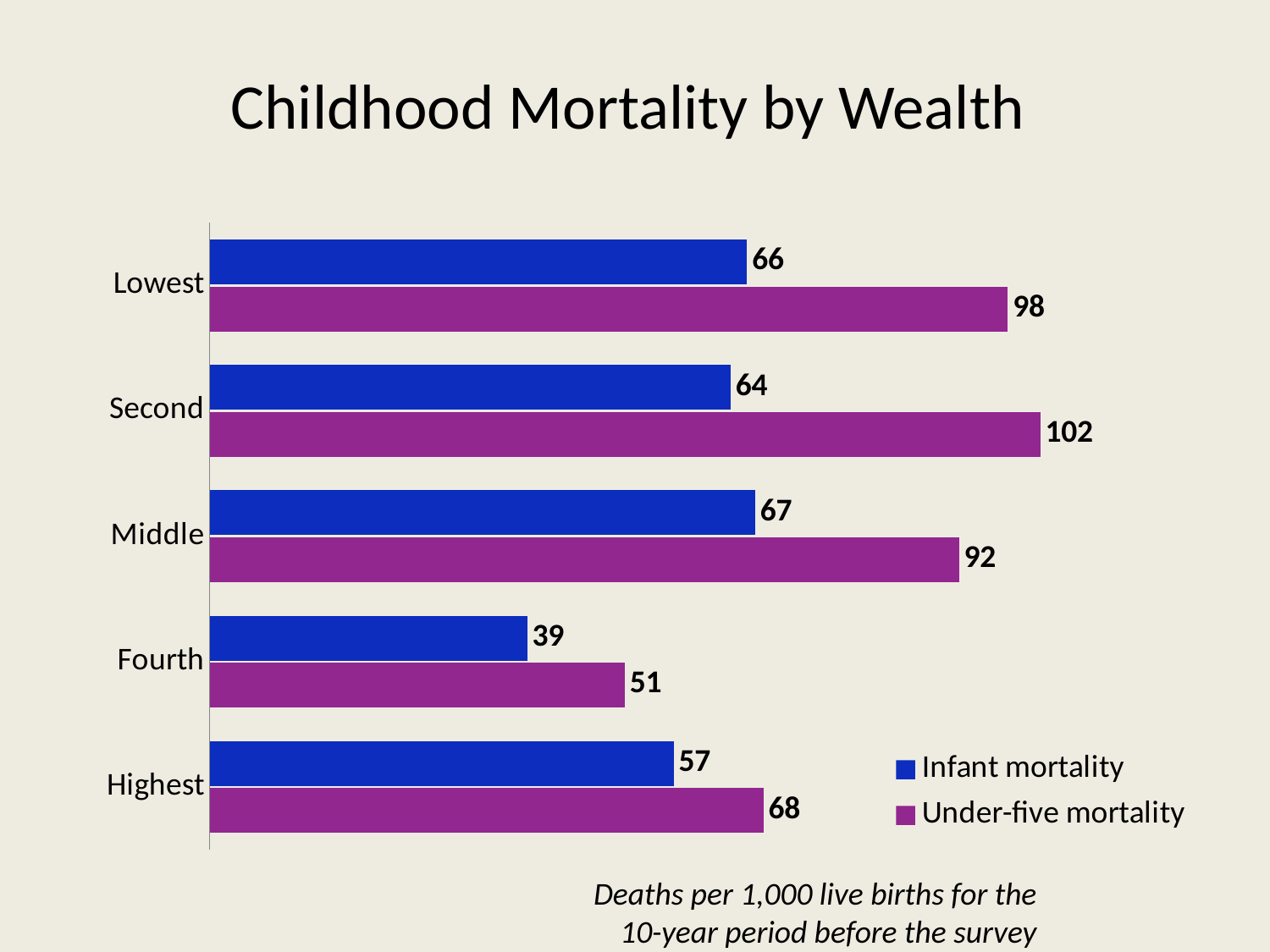

# Childhood Mortality by Wealth

### Chart

| Category | Under-five mortality | Infant mortality |
|---|---|---|
| Highest | 68.0 | 57.0 |
| Fourth | 51.0 | 39.0 |
| Middle | 92.0 | 67.0 |
| Second | 102.0 | 64.0 |
| Lowest | 98.0 | 66.0 |
Deaths per 1,000 live births for the 10-year period before the survey